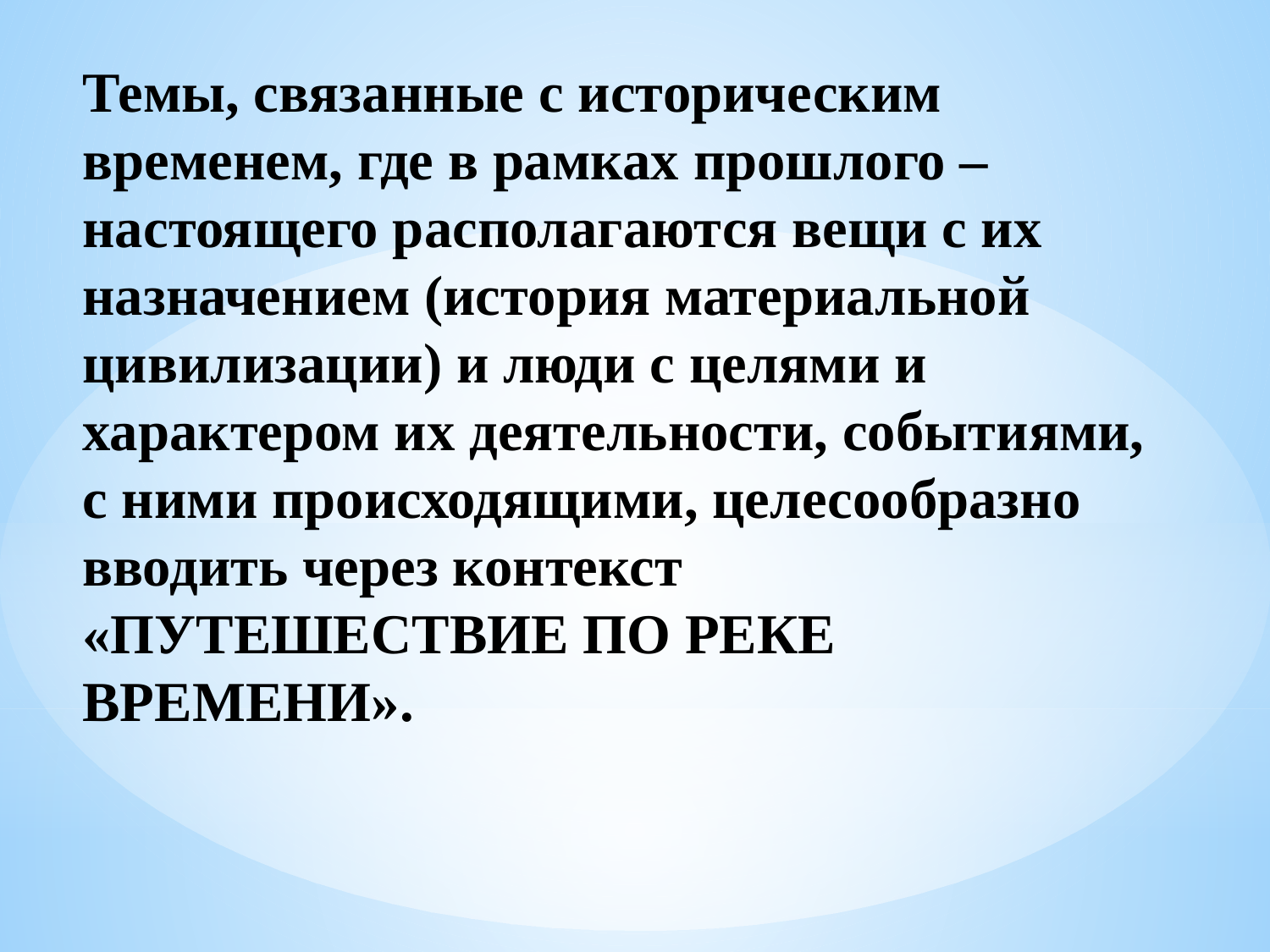

Темы, связанные с историческим временем, где в рамках прошлого – настоящего располагаются вещи с их назначением (история материальной цивилизации) и люди с целями и характером их деятельности, событиями, с ними происходящими, целесообразно вводить через контекст «ПУТЕШЕСТВИЕ ПО РЕКЕ ВРЕМЕНИ».